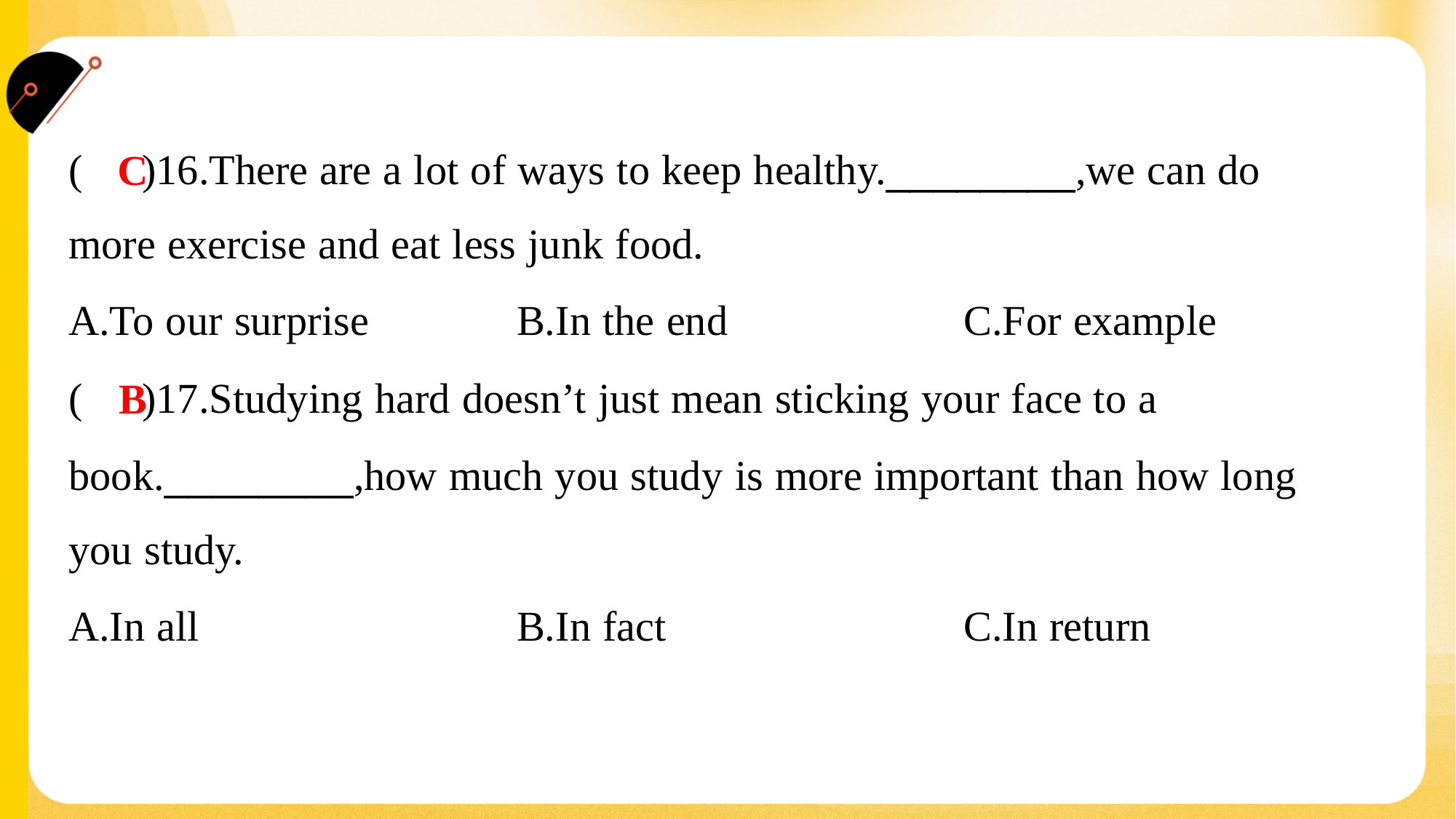

(     )16.There are a lot of ways to keep healthy.________,we can do
more exercise and eat less junk food.
C
A.To our surprise	B.In the end	C.For example
(     )17.Studying hard doesn’t just mean sticking your face to a
book.________,how much you study is more important than how long
you study.
B
A.In all	B.In fact	C.In return